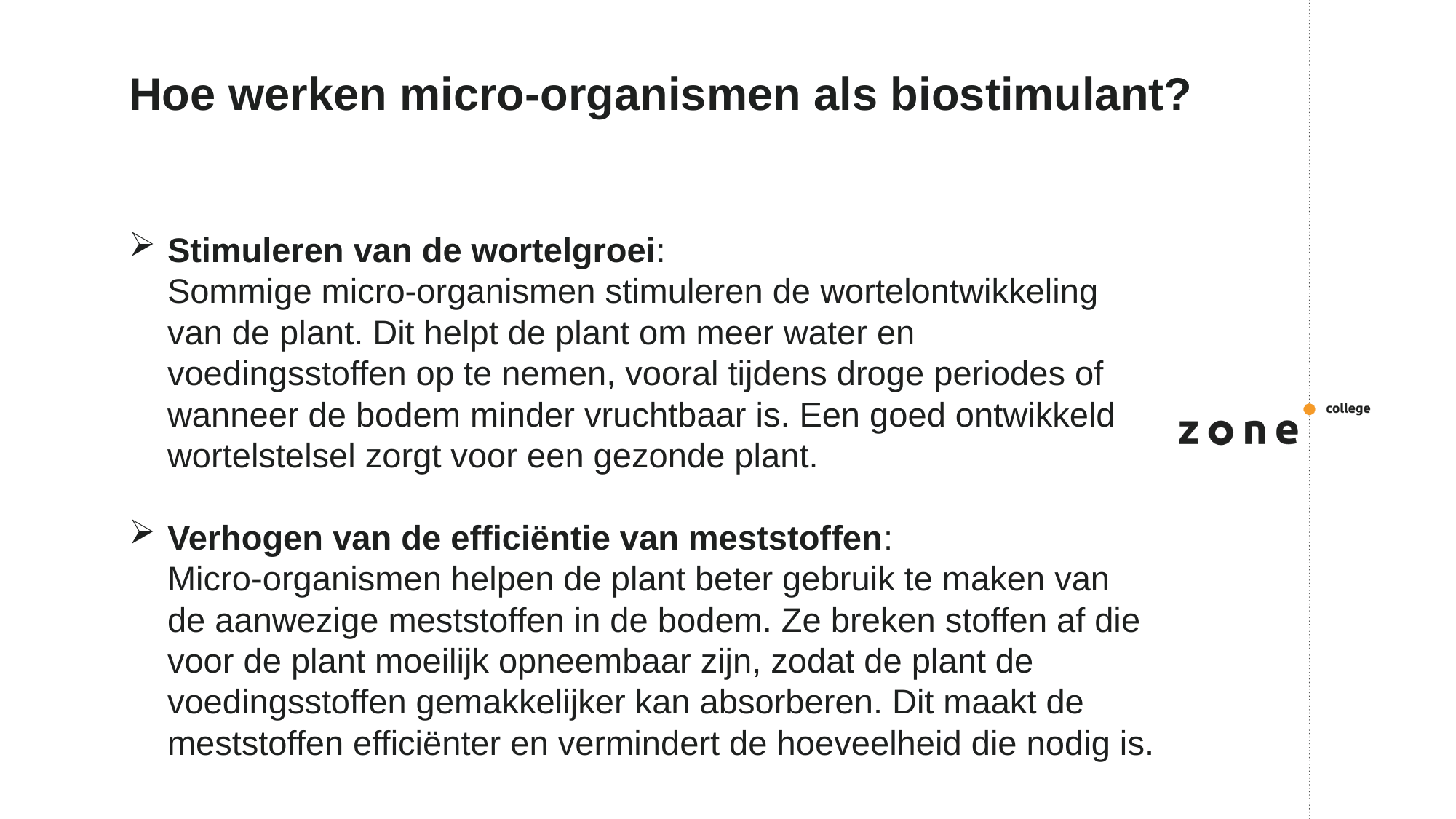

# Hoe werken micro-organismen als biostimulant?
Stimuleren van de wortelgroei:
Sommige micro-organismen stimuleren de wortelontwikkeling van de plant. Dit helpt de plant om meer water en voedingsstoffen op te nemen, vooral tijdens droge periodes of wanneer de bodem minder vruchtbaar is. Een goed ontwikkeld wortelstelsel zorgt voor een gezonde plant.

Verhogen van de efficiëntie van meststoffen:
Micro-organismen helpen de plant beter gebruik te maken van de aanwezige meststoffen in de bodem. Ze breken stoffen af die voor de plant moeilijk opneembaar zijn, zodat de plant de voedingsstoffen gemakkelijker kan absorberen. Dit maakt de meststoffen efficiënter en vermindert de hoeveelheid die nodig is.